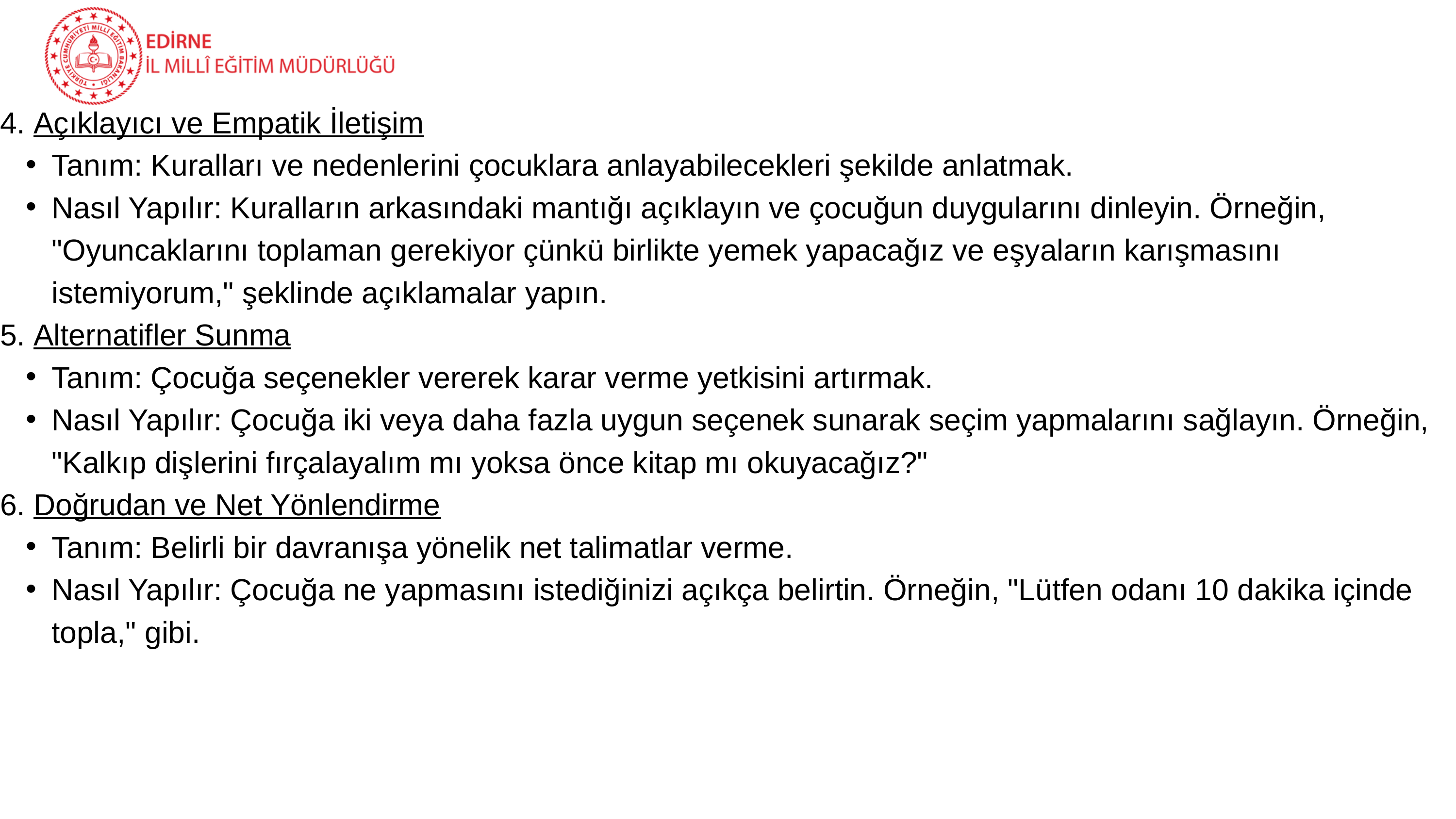

4. Açıklayıcı ve Empatik İletişim
Tanım: Kuralları ve nedenlerini çocuklara anlayabilecekleri şekilde anlatmak.
Nasıl Yapılır: Kuralların arkasındaki mantığı açıklayın ve çocuğun duygularını dinleyin. Örneğin, "Oyuncaklarını toplaman gerekiyor çünkü birlikte yemek yapacağız ve eşyaların karışmasını istemiyorum," şeklinde açıklamalar yapın.
5. Alternatifler Sunma
Tanım: Çocuğa seçenekler vererek karar verme yetkisini artırmak.
Nasıl Yapılır: Çocuğa iki veya daha fazla uygun seçenek sunarak seçim yapmalarını sağlayın. Örneğin, "Kalkıp dişlerini fırçalayalım mı yoksa önce kitap mı okuyacağız?"
6. Doğrudan ve Net Yönlendirme
Tanım: Belirli bir davranışa yönelik net talimatlar verme.
Nasıl Yapılır: Çocuğa ne yapmasını istediğinizi açıkça belirtin. Örneğin, "Lütfen odanı 10 dakika içinde topla," gibi.